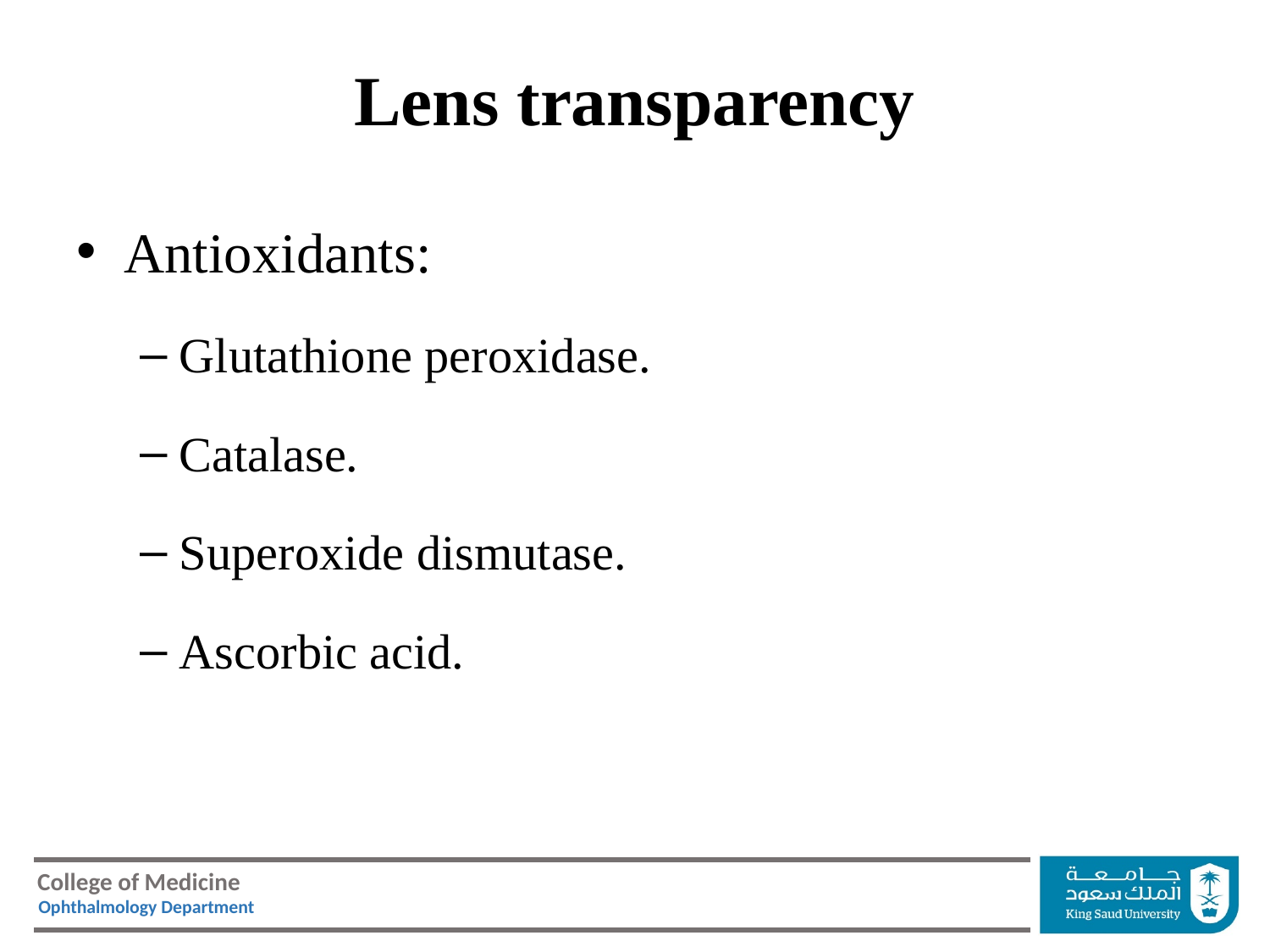

# Lens transparency
Antioxidants:
Glutathione peroxidase.
Catalase.
Superoxide dismutase.
Ascorbic acid.